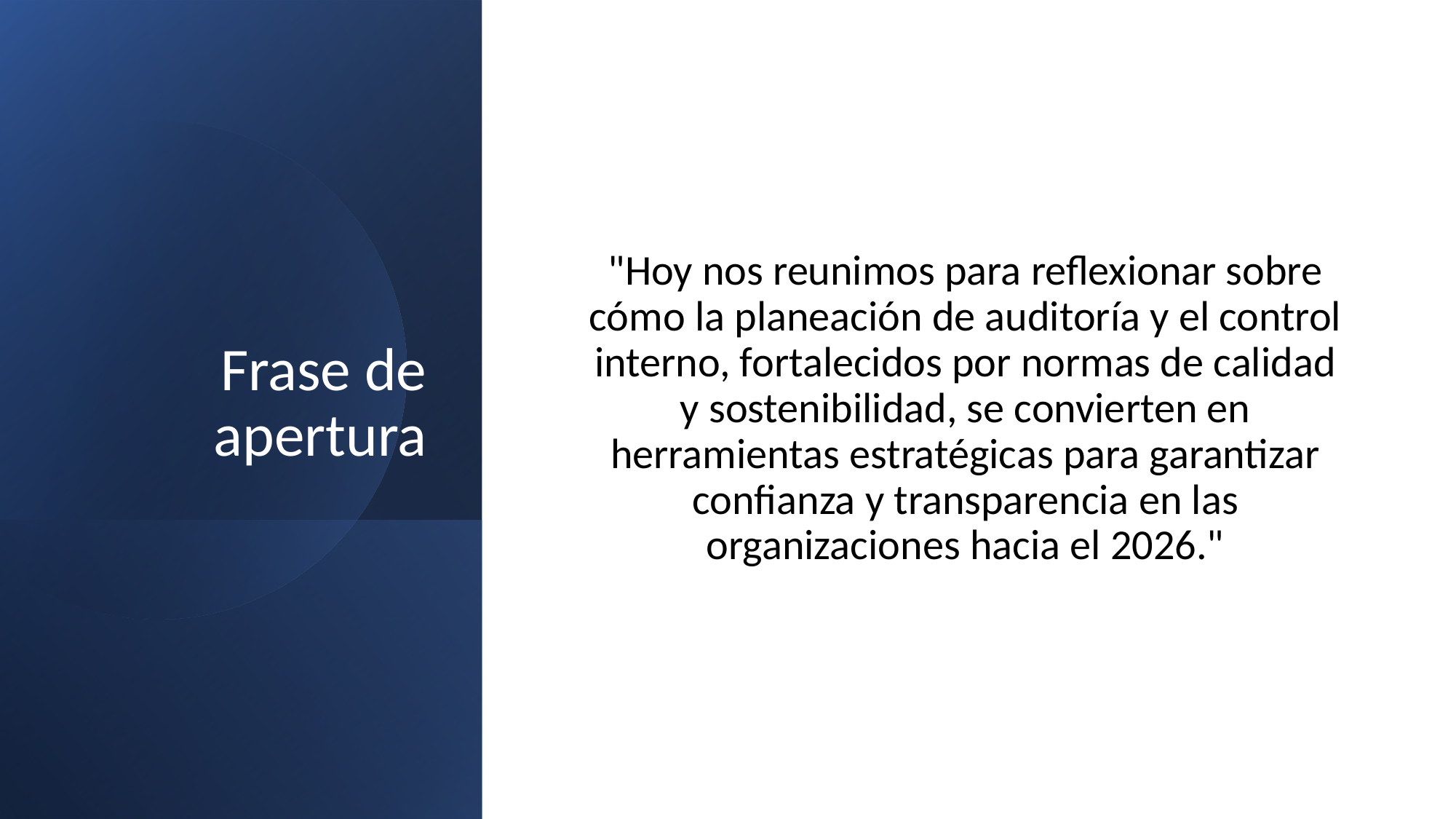

# Frase de apertura
"Hoy nos reunimos para reflexionar sobre cómo la planeación de auditoría y el control interno, fortalecidos por normas de calidad y sostenibilidad, se convierten en herramientas estratégicas para garantizar confianza y transparencia en las organizaciones hacia el 2026."